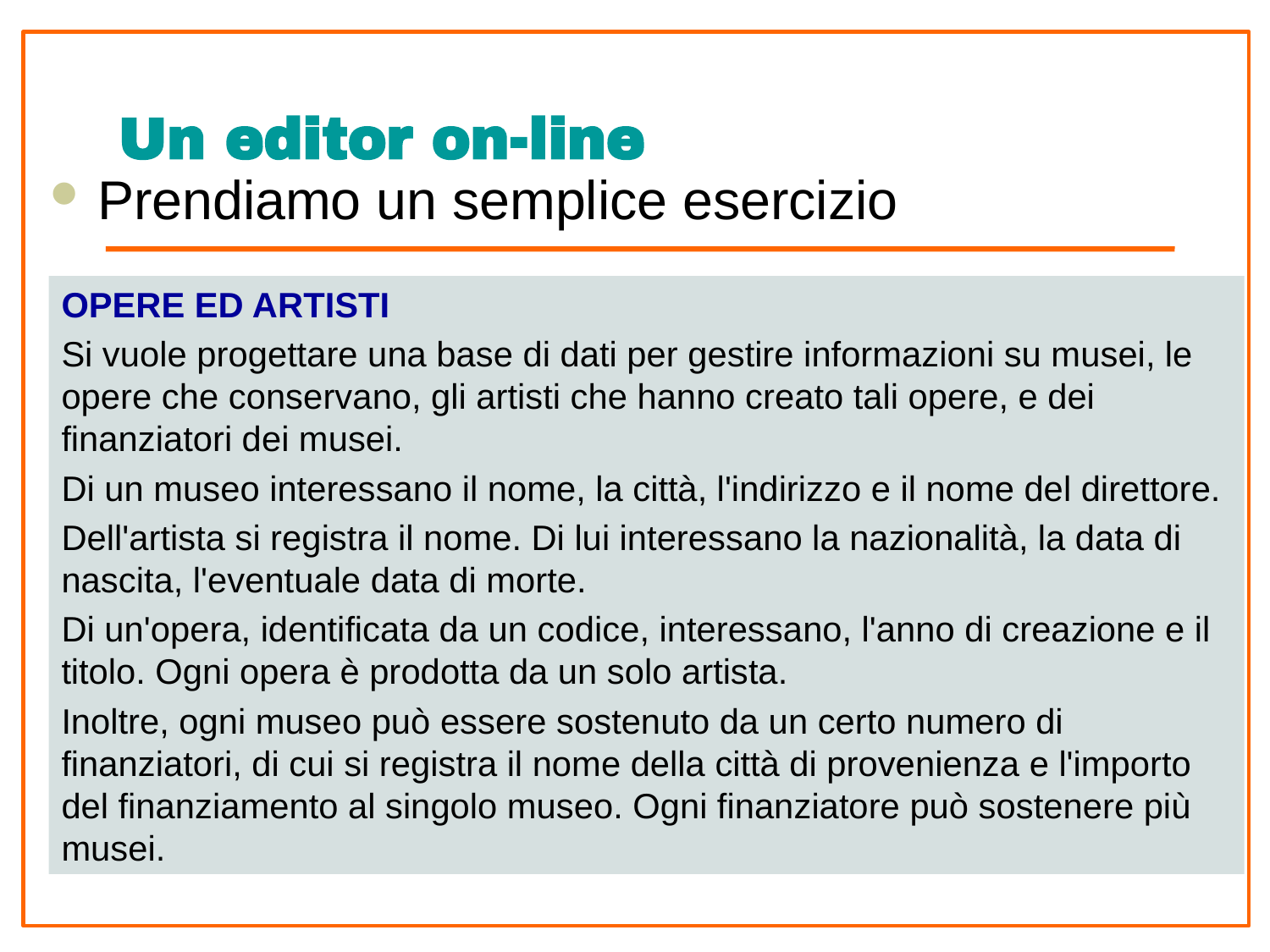

# Un editor on-line
Prendiamo un semplice esercizio

OPERE ED ARTISTI
Si vuole progettare una base di dati per gestire informazioni su musei, le opere che conservano, gli artisti che hanno creato tali opere, e dei finanziatori dei musei.
Di un museo interessano il nome, la città, l'indirizzo e il nome del direttore.
Dell'artista si registra il nome. Di lui interessano la nazionalità, la data di nascita, l'eventuale data di morte.
Di un'opera, identificata da un codice, interessano, l'anno di creazione e il titolo. Ogni opera è prodotta da un solo artista.
Inoltre, ogni museo può essere sostenuto da un certo numero di finanziatori, di cui si registra il nome della città di provenienza e l'importo del finanziamento al singolo museo. Ogni finanziatore può sostenere più musei.